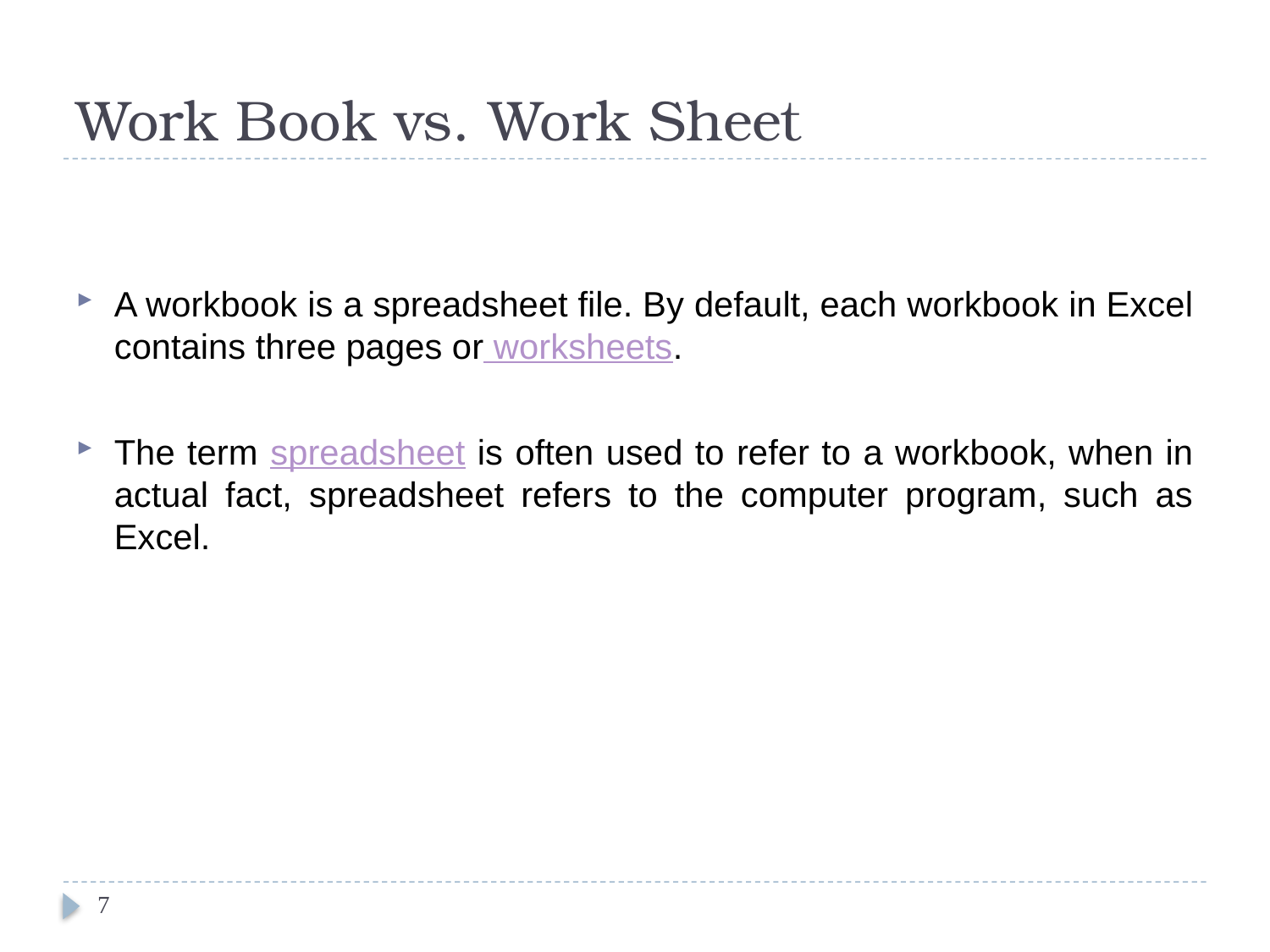

# Work Book vs. Work Sheet

A workbook is a spreadsheet file. By default, each workbook in Excel contains three pages or worksheets.

The term spreadsheet is often used to refer to a workbook, when in actual fact, spreadsheet refers to the computer program, such as Excel.
7